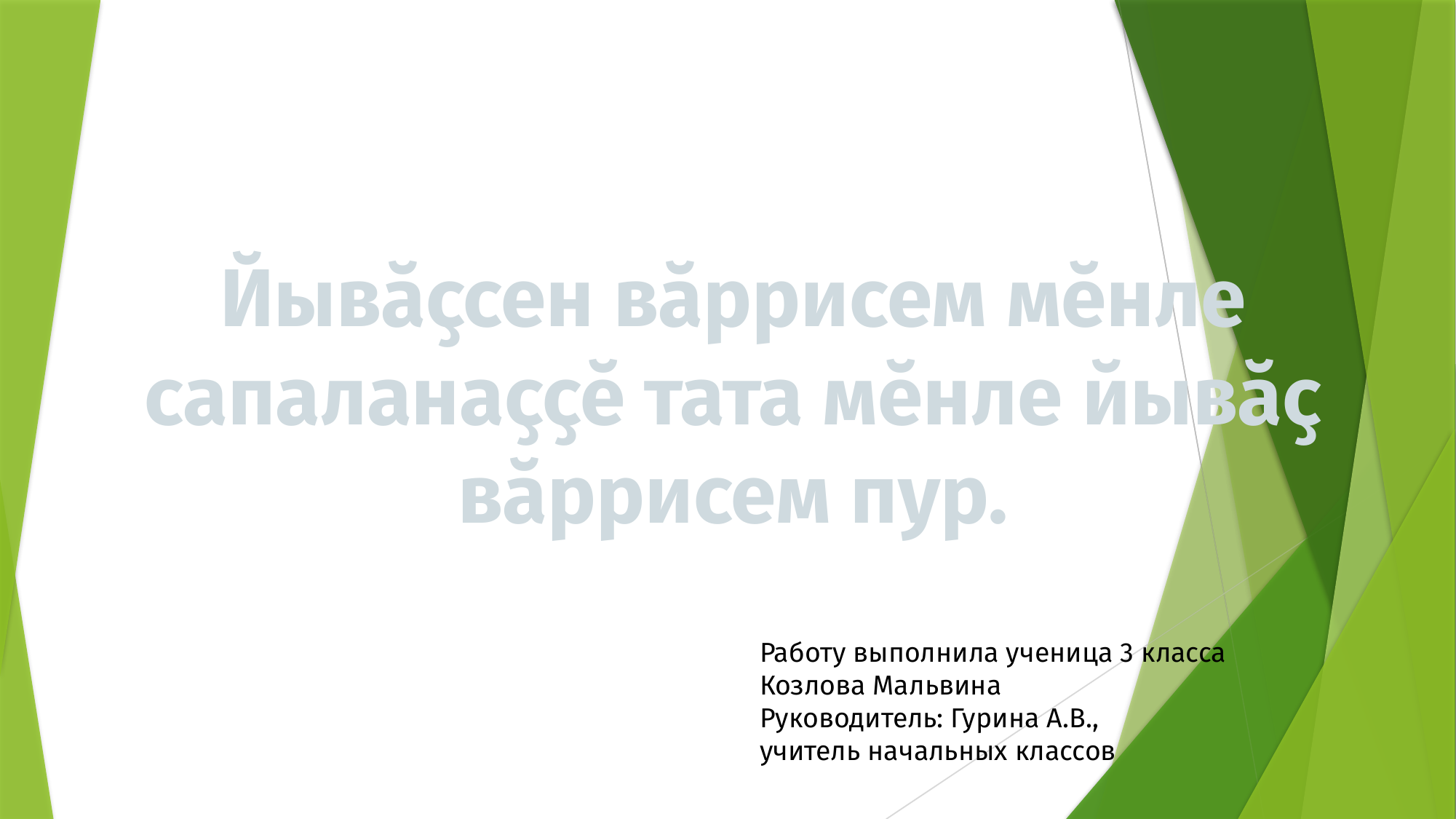

Йывӑҫсен вӑррисем мӗнле сапаланаҫҫӗ тата мӗнле йывӑҫ вӑррисем пур.
Работу выполнила ученица 3 класса
Козлова Мальвина
Руководитель: Гурина А.В.,
учитель начальных классов